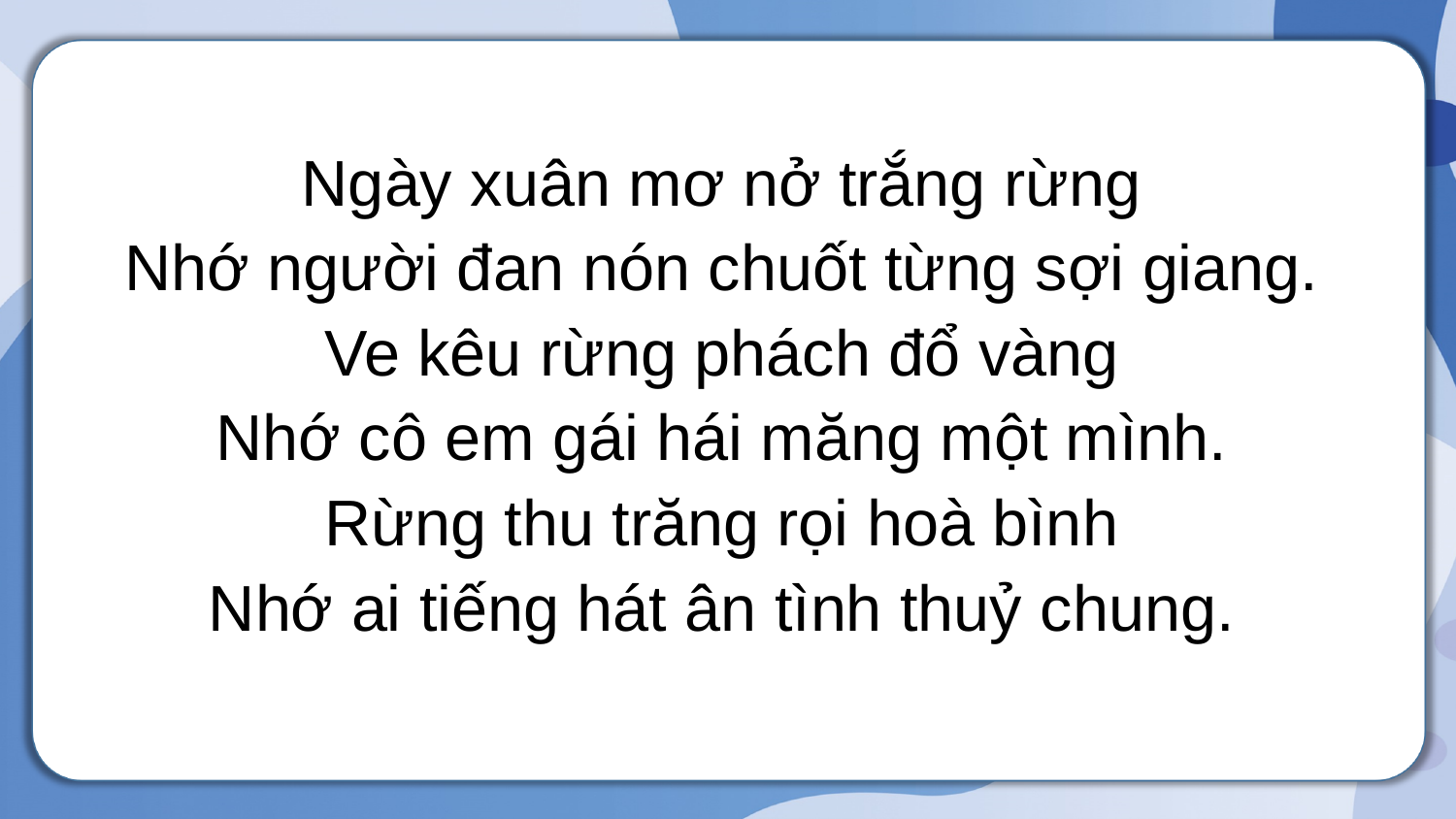

Ngày xuân mơ nở trắng rừng
Nhớ người đan nón chuốt từng sợi giang.
Ve kêu rừng phách đổ vàng
Nhớ cô em gái hái măng một mình.
Rừng thu trăng rọi hoà bình
Nhớ ai tiếng hát ân tình thuỷ chung.